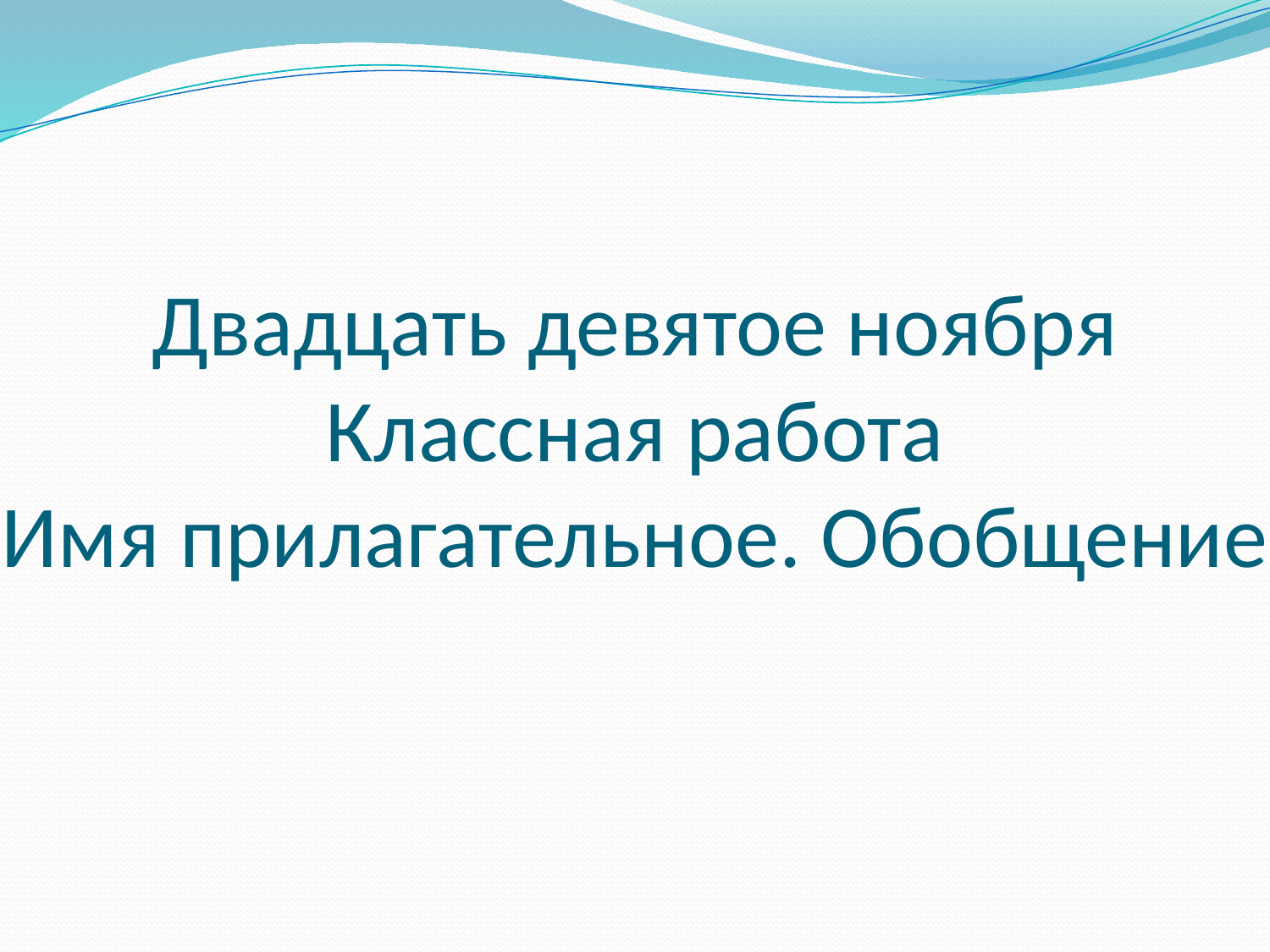

# Двадцать девятое ноября Классная работа Имя прилагательное. Обобщение